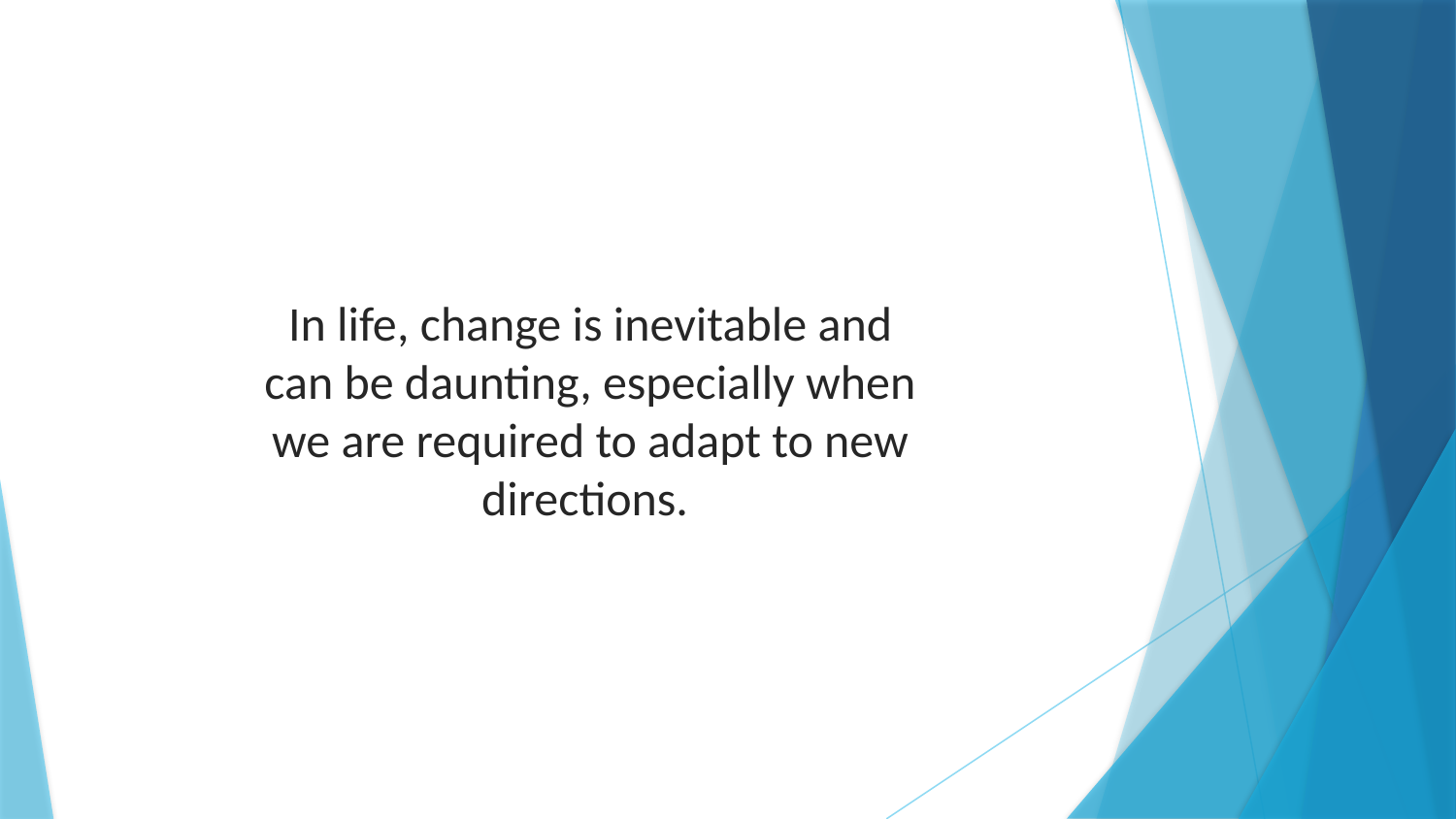

In life, change is inevitable and can be daunting, especially when we are required to adapt to new directions.